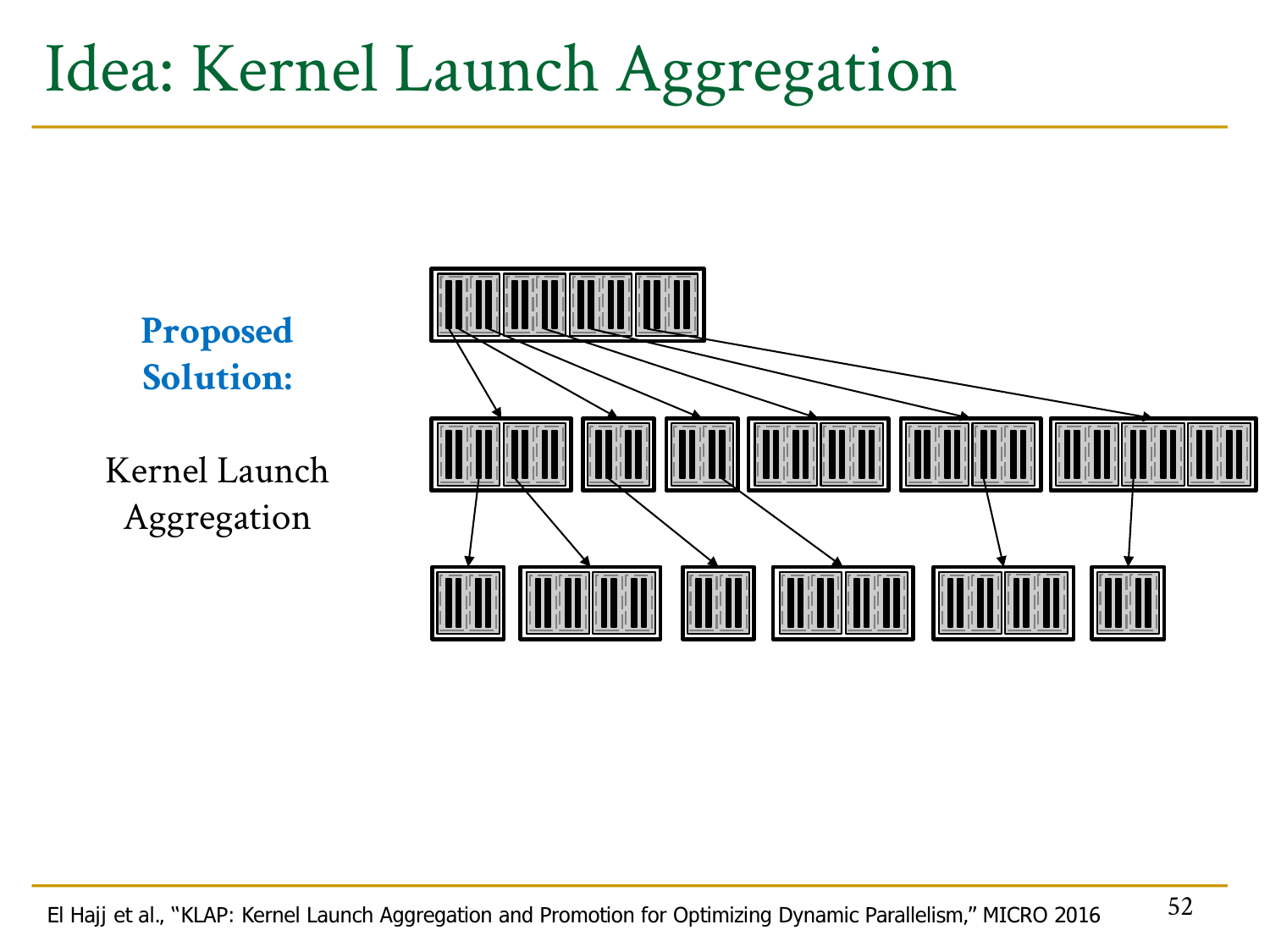

Idea: Kernel Launch Aggregation

Proposed Solution:

Kernel Launch Aggregation
52
El Hajj et al., “KLAP: Kernel Launch Aggregation and Promotion for Optimizing Dynamic Parallelism,” MICRO 2016
52